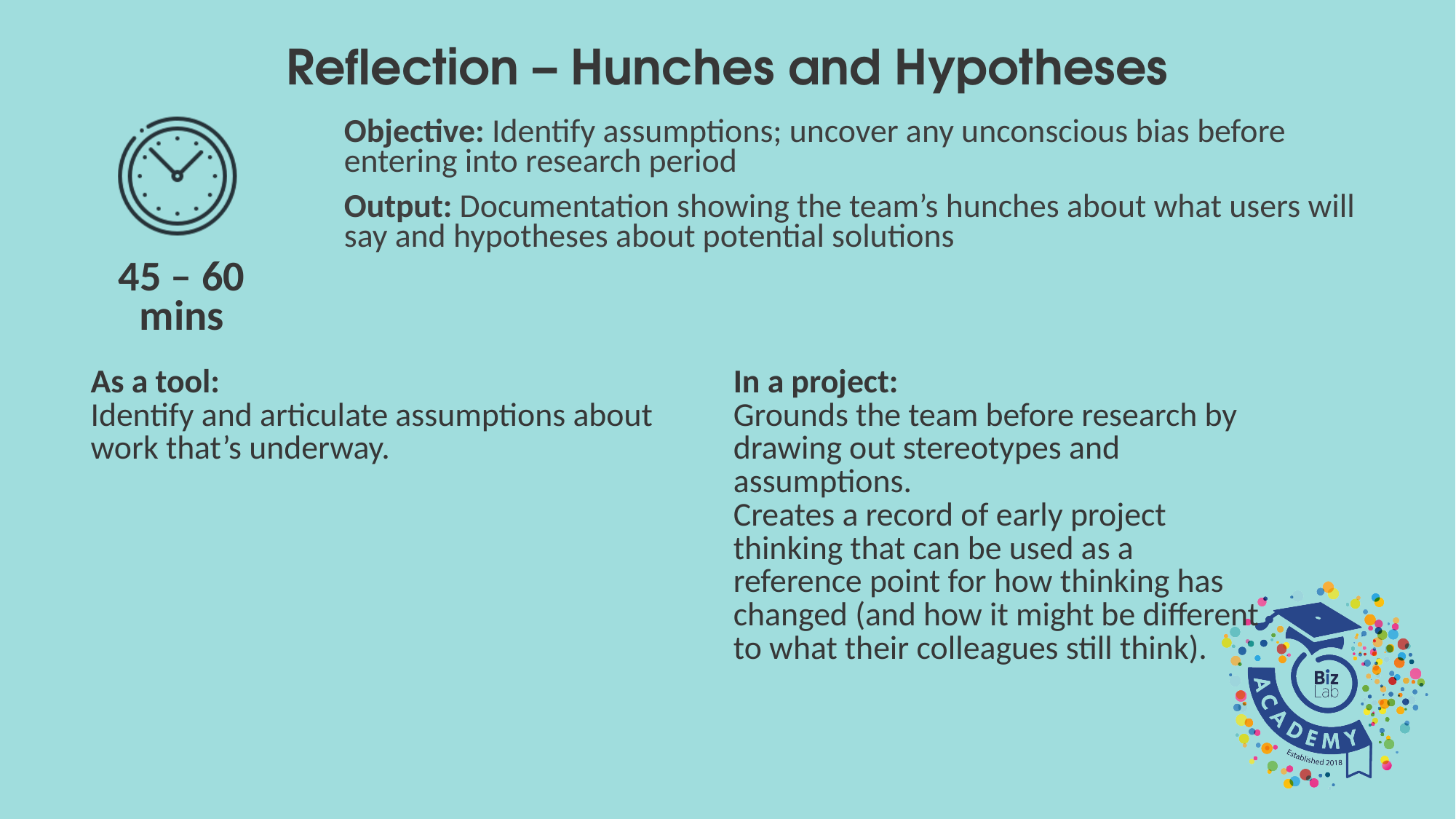

Reflection – Hunches and Hypotheses
Objective: Identify assumptions; uncover any unconscious bias before entering into research period
Output: Documentation showing the team’s hunches about what users will say and hypotheses about potential solutions
45 – 60 mins
In a project:
Grounds the team before research by drawing out stereotypes and assumptions.
Creates a record of early project thinking that can be used as a reference point for how thinking has changed (and how it might be different to what their colleagues still think).
As a tool:
Identify and articulate assumptions about work that’s underway.